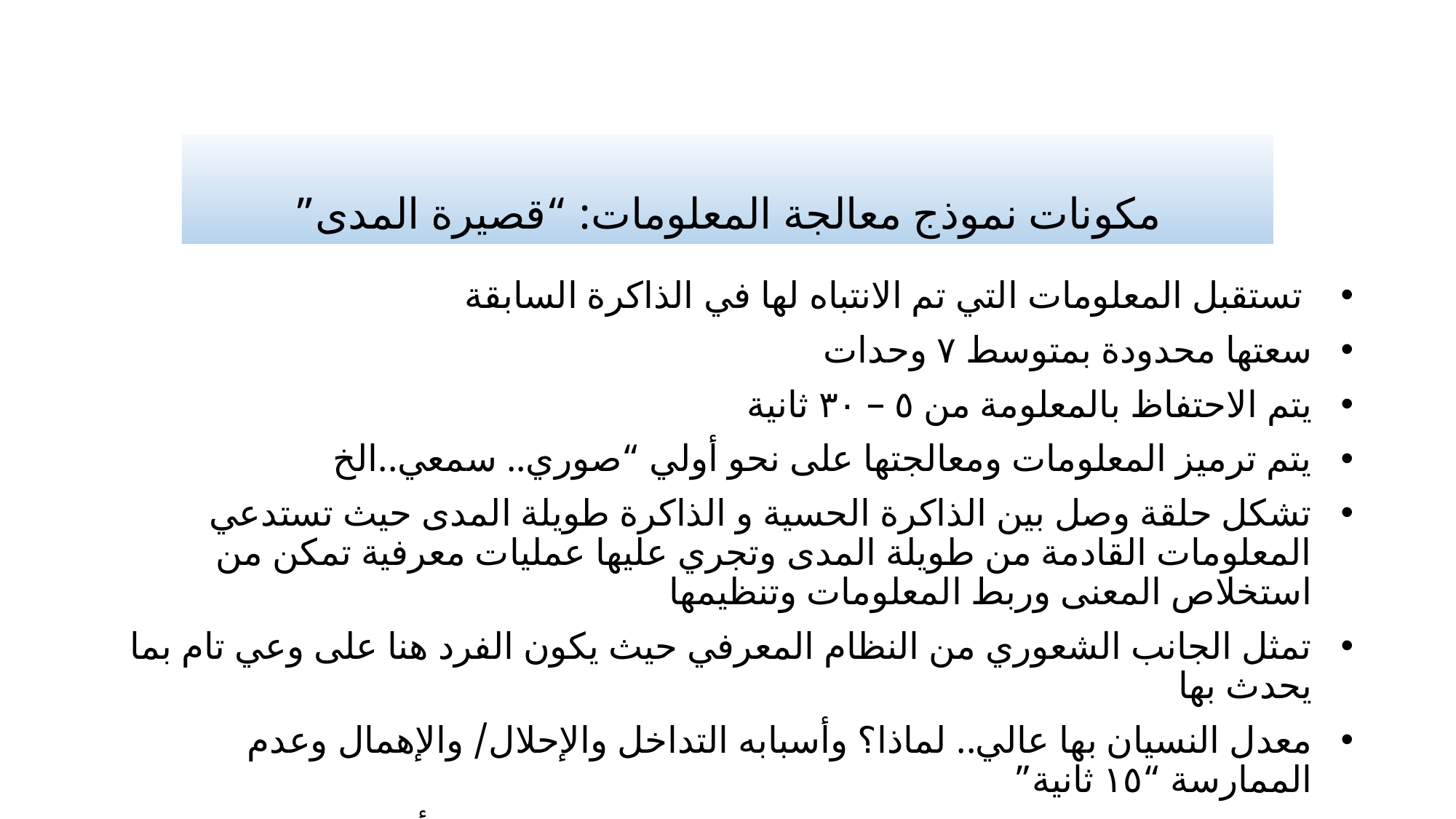

# مكونات نموذج معالجة المعلومات: “قصيرة المدى”
 تستقبل المعلومات التي تم الانتباه لها في الذاكرة السابقة
سعتها محدودة بمتوسط ٧ وحدات
يتم الاحتفاظ بالمعلومة من ٥ – ٣٠ ثانية
يتم ترميز المعلومات ومعالجتها على نحو أولي “صوري.. سمعي..الخ
تشكل حلقة وصل بين الذاكرة الحسية و الذاكرة طويلة المدى حيث تستدعي المعلومات القادمة من طويلة المدى وتجري عليها عمليات معرفية تمكن من استخلاص المعنى وربط المعلومات وتنظيمها
تمثل الجانب الشعوري من النظام المعرفي حيث يكون الفرد هنا على وعي تام بما يحدث بها
معدل النسيان بها عالي.. لماذا؟ وأسبابه التداخل والإحلال/ والإهمال وعدم الممارسة “١٥ ثانية”
لتعزيز الاحتفاظ بالمعلومة يتم تسميعها وتحزيمها إلى وحدات أكبر